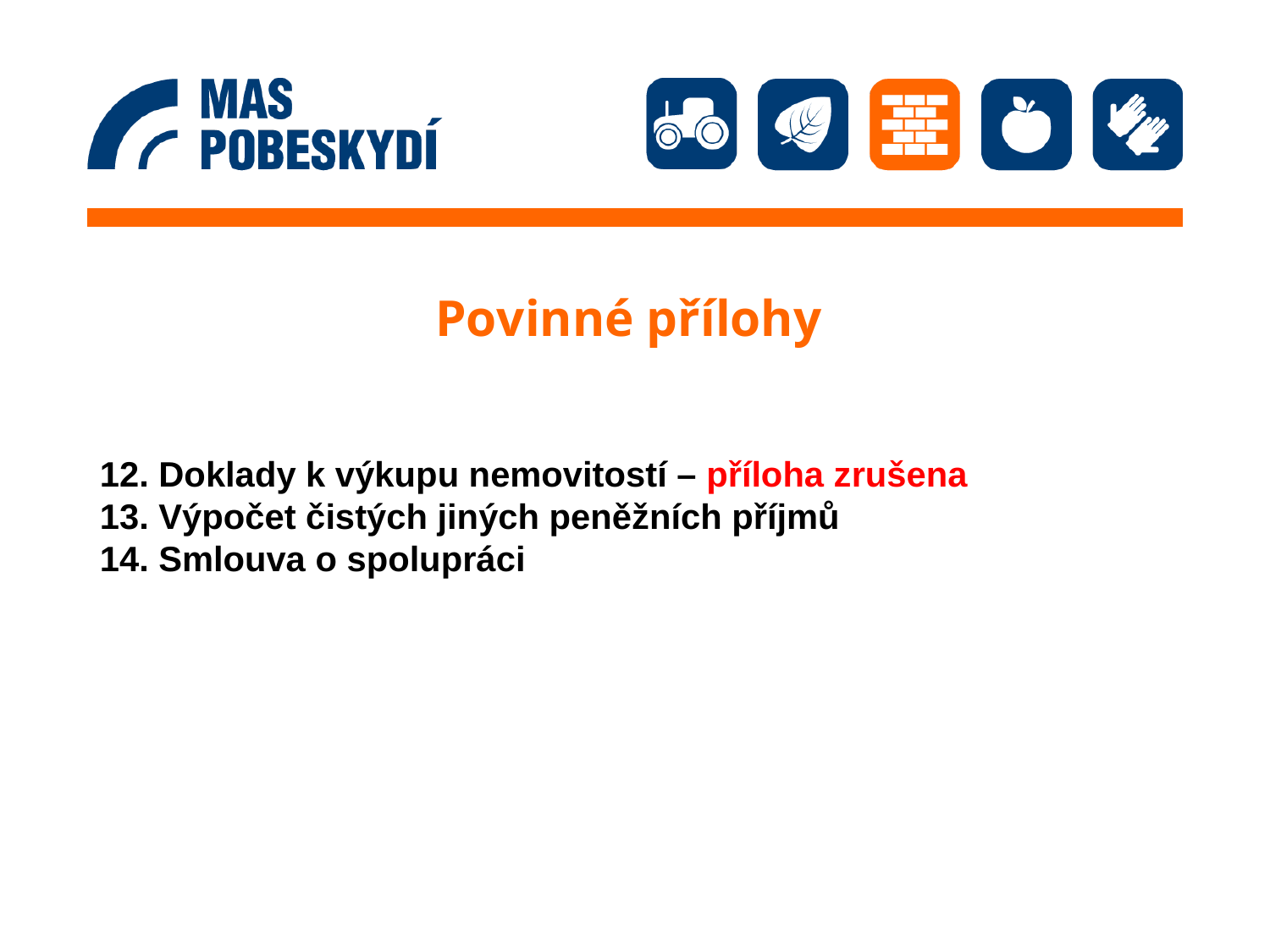

# Povinné přílohy

12. Doklady k výkupu nemovitostí – příloha zrušena
13. Výpočet čistých jiných peněžních příjmů
14. Smlouva o spolupráci